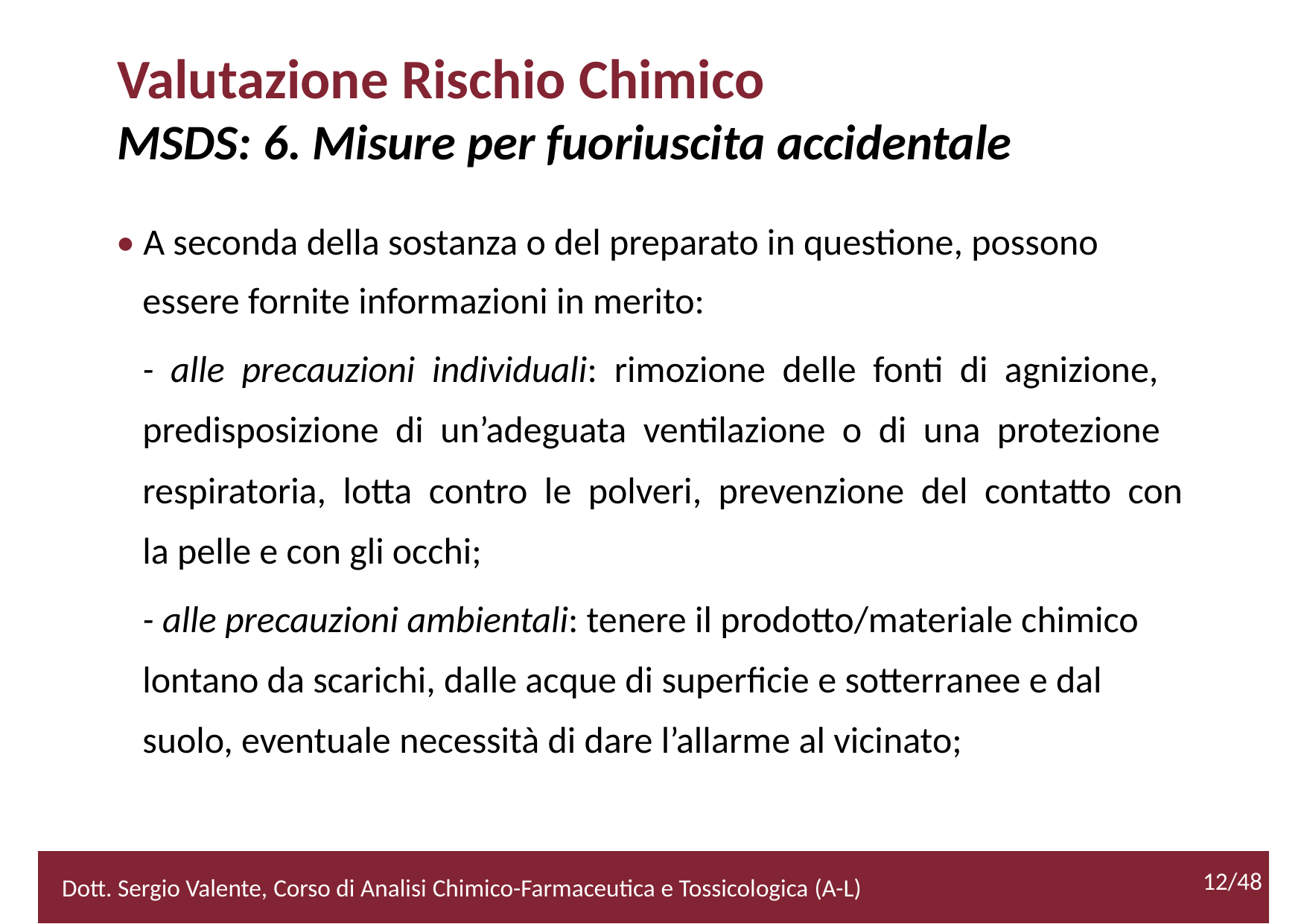

Valutazione Rischio Chimico
MSDS: 6. Misure per fuoriuscita accidentale
• A seconda della sostanza o del preparato in questione, possono

		essere fornite informazioni in merito:

		-  alle  precauzioni  individuali:  rimozione  delle  fonti  di  agnizione,

		predisposizione  di  un’adeguata  ventilazione  o  di  una  protezione

		respiratoria,  lotta  contro  le  polveri,  prevenzione  del  contatto  con

		la pelle e con gli occhi;

		- alle precauzioni ambientali: tenere il prodotto/materiale chimico

		lontano da scarichi, dalle acque di superficie e sotterranee e dal

		suolo, eventuale necessità di dare l’allarme al vicinato;

12/48
2/52
Dott. Sergio Valente, Corso di Analisi Chimico-Farmaceutica e Tossicologica (A-L)